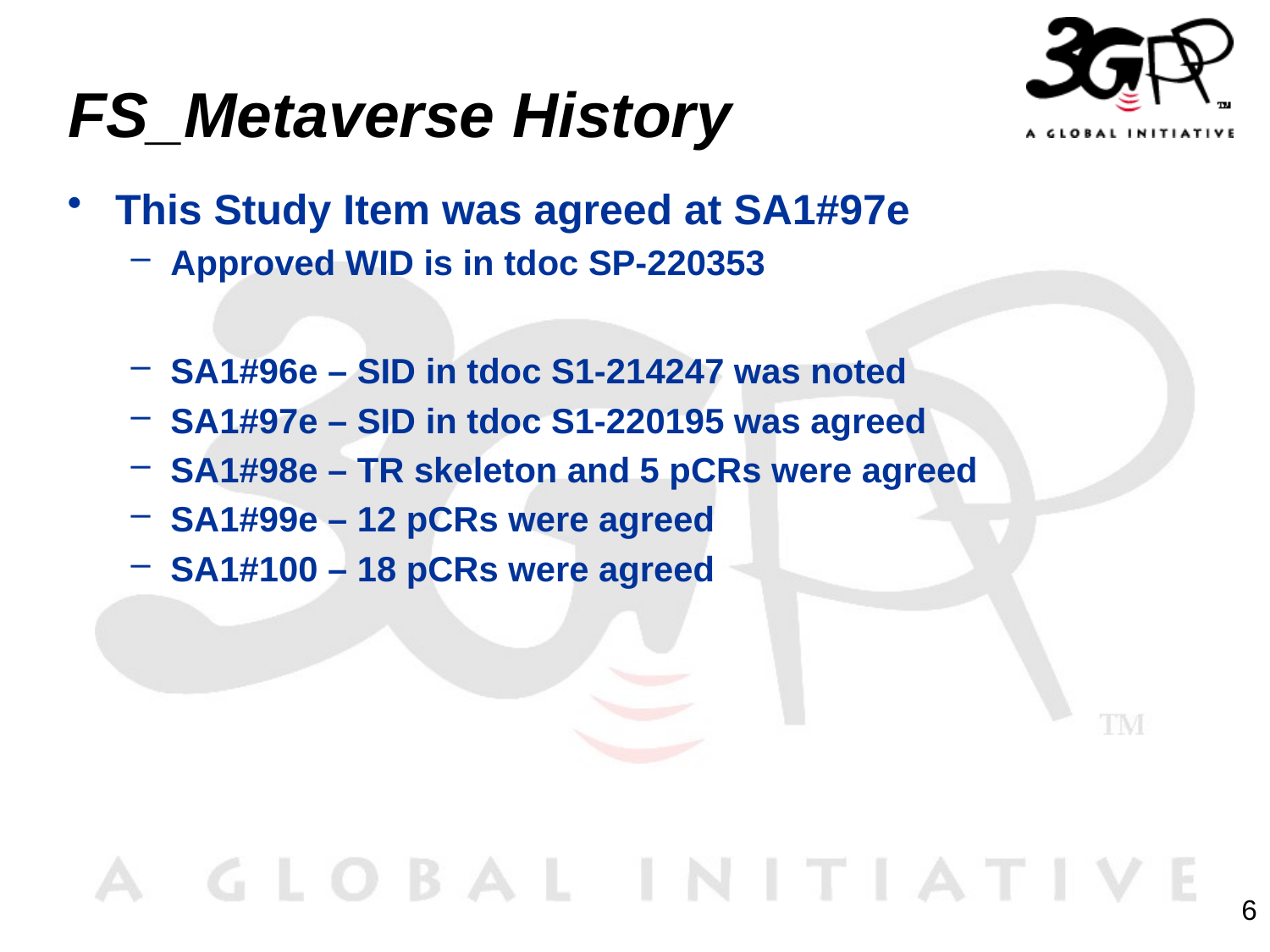

# FS_Metaverse History
This Study Item was agreed at SA1#97e
Approved WID is in tdoc SP-220353

SA1#96e – SID in tdoc S1-214247 was noted
SA1#97e – SID in tdoc S1-220195 was agreed
SA1#98e – TR skeleton and 5 pCRs were agreed
SA1#99e – 12 pCRs were agreed
SA1#100 – 18 pCRs were agreed

6